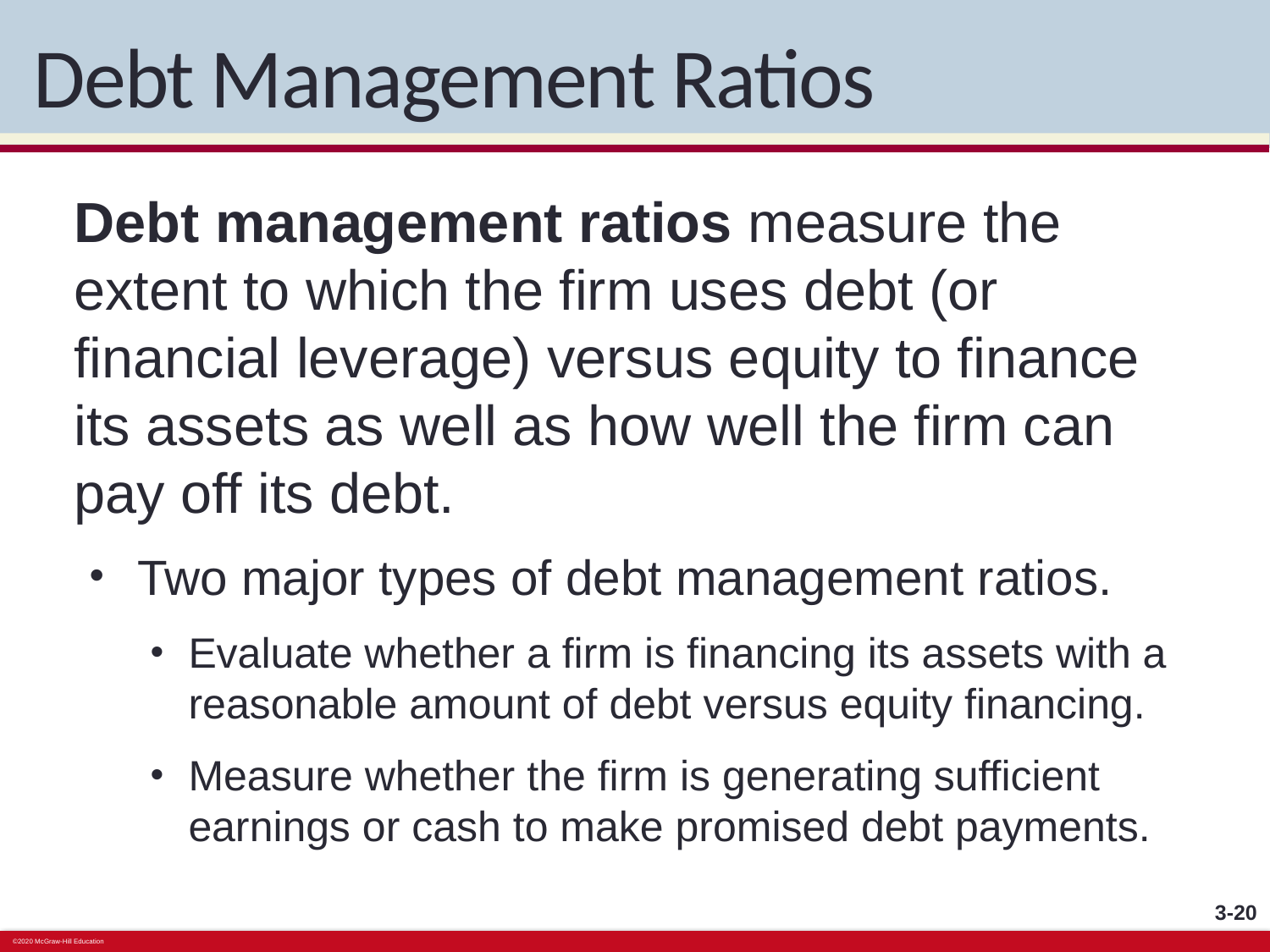

# Debt Management Ratios
Debt management ratios measure the extent to which the firm uses debt (or financial leverage) versus equity to finance its assets as well as how well the firm can pay off its debt.
Two major types of debt management ratios.
Evaluate whether a firm is financing its assets with a reasonable amount of debt versus equity financing.
Measure whether the firm is generating sufficient earnings or cash to make promised debt payments.